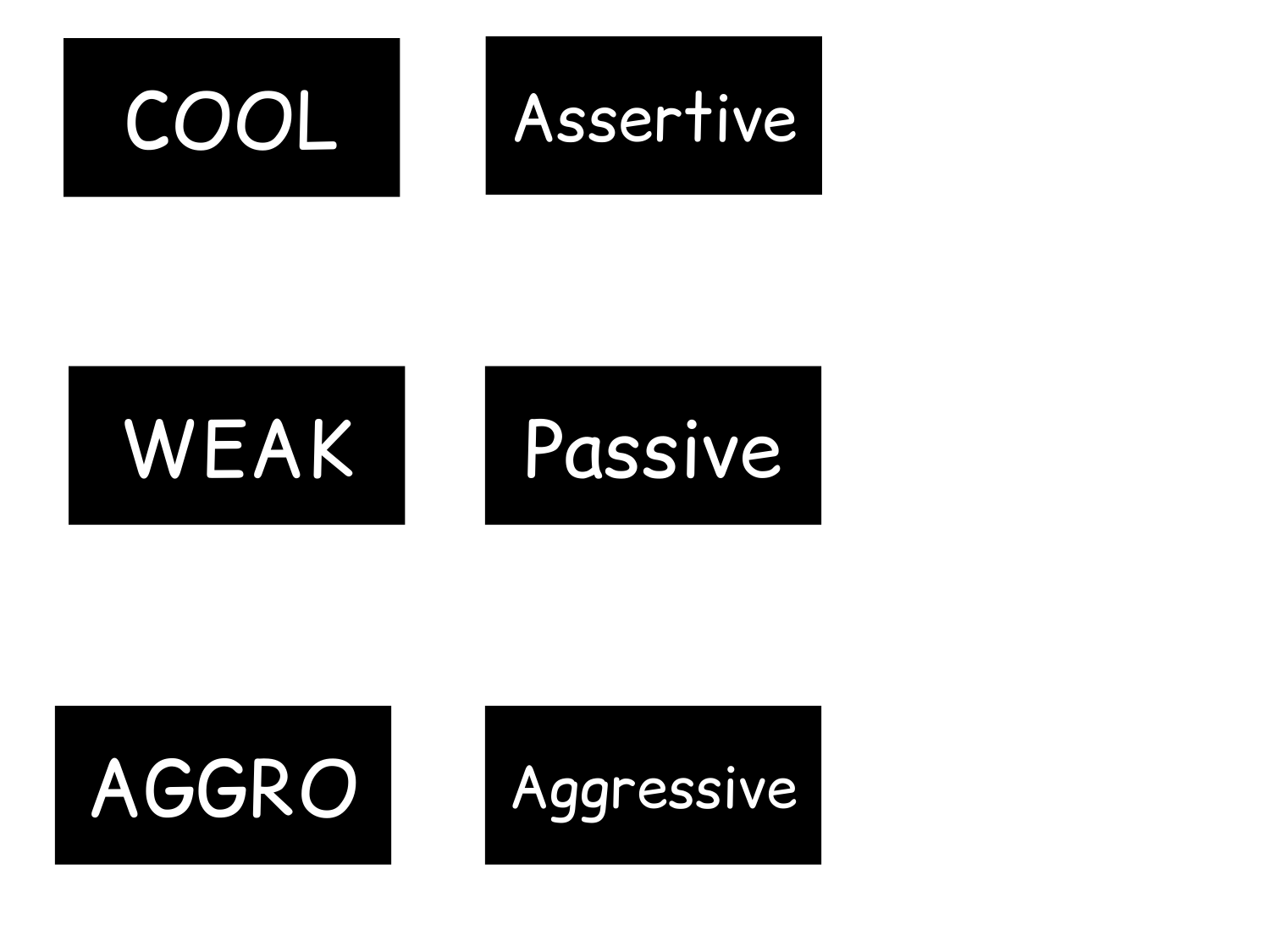

Assertive
# COOL
WEAK
Passive
AGGRO
Aggressive